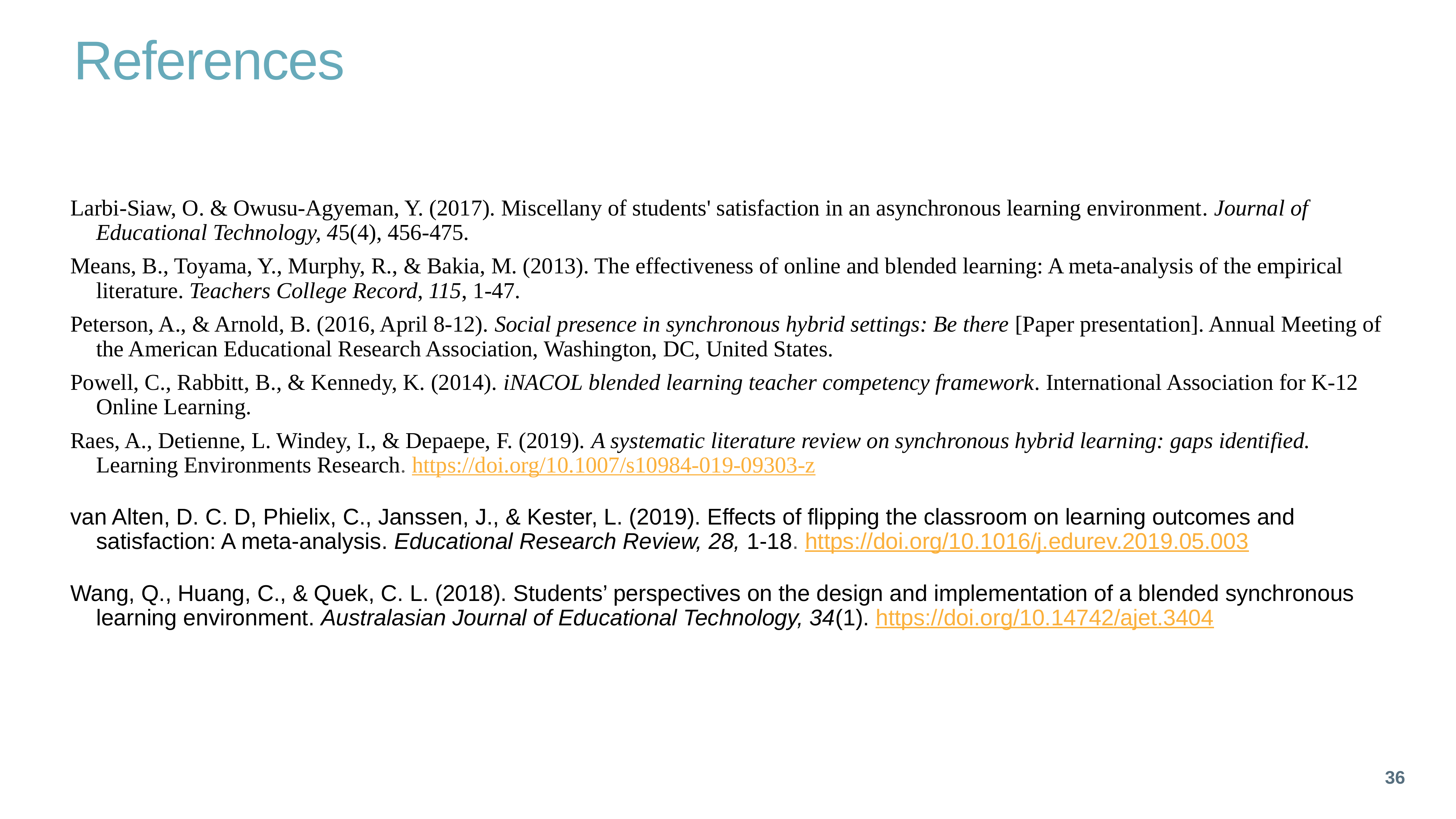

References
Larbi-Siaw, O. & Owusu-Agyeman, Y. (2017). Miscellany of students' satisfaction in an asynchronous learning environment. Journal of Educational Technology, 45(4), 456-475.
Means, B., Toyama, Y., Murphy, R., & Bakia, M. (2013). The effectiveness of online and blended learning: A meta-analysis of the empirical literature. Teachers College Record, 115, 1-47.
Peterson, A., & Arnold, B. (2016, April 8-12). Social presence in synchronous hybrid settings: Be there [Paper presentation]. Annual Meeting of the American Educational Research Association, Washington, DC, United States.
Powell, C., Rabbitt, B., & Kennedy, K. (2014). iNACOL blended learning teacher competency framework. International Association for K-12 Online Learning.
Raes, A., Detienne, L. Windey, I., & Depaepe, F. (2019). A systematic literature review on synchronous hybrid learning: gaps identified. Learning Environments Research. https://doi.org/10.1007/s10984-019-09303-z
van Alten, D. C. D, Phielix, C., Janssen, J., & Kester, L. (2019). Effects of flipping the classroom on learning outcomes and satisfaction: A meta-analysis. Educational Research Review, 28, 1-18. https://doi.org/10.1016/j.edurev.2019.05.003
Wang, Q., Huang, C., & Quek, C. L. (2018). Students’ perspectives on the design and implementation of a blended synchronous learning environment. Australasian Journal of Educational Technology, 34(1). https://doi.org/10.14742/ajet.3404
36